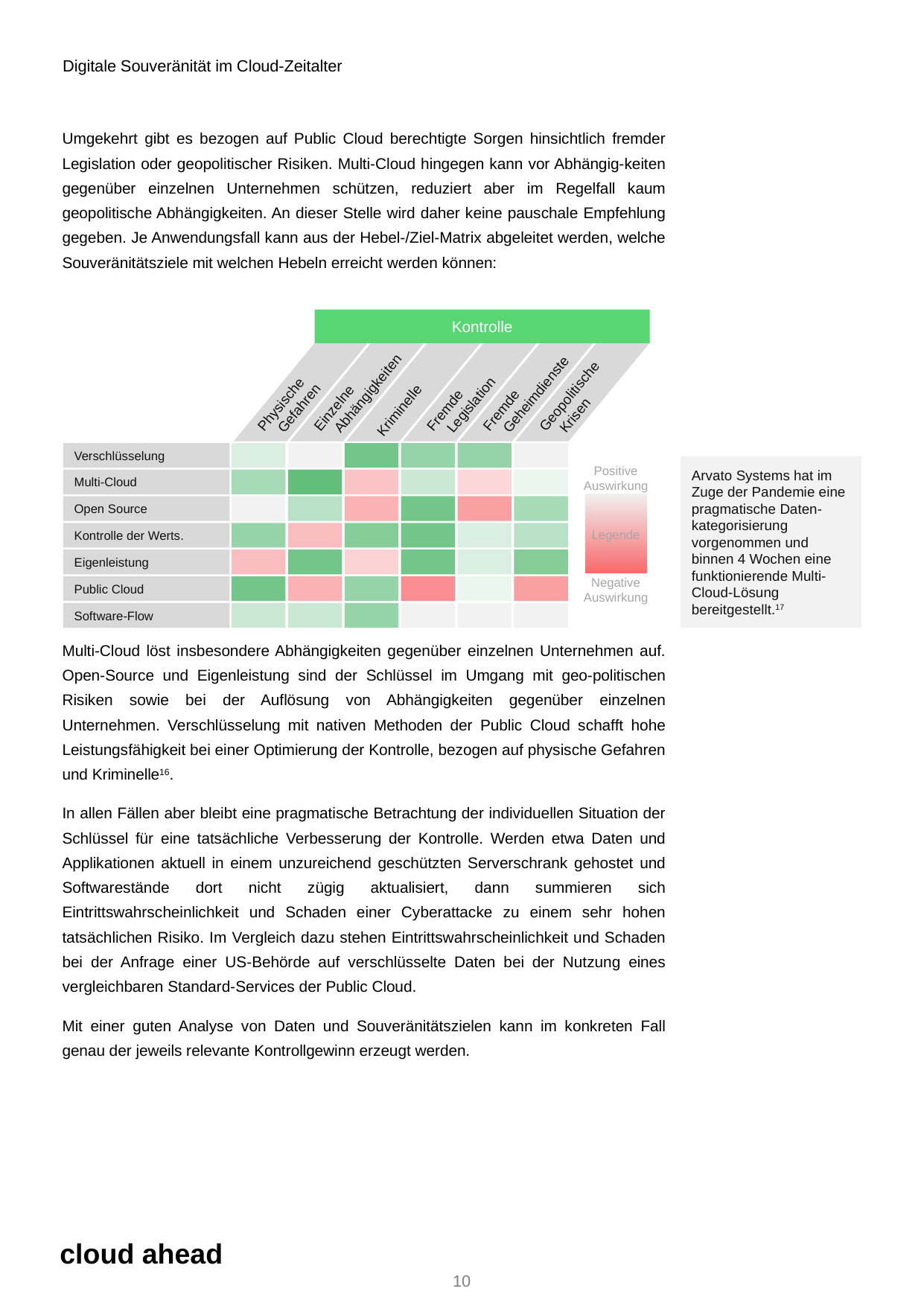

Umgekehrt gibt es bezogen auf Public Cloud berechtigte Sorgen hinsichtlich fremder Legislation oder geopolitischer Risiken. Multi-Cloud hingegen kann vor Abhängig-keiten gegenüber einzelnen Unternehmen schützen, reduziert aber im Regelfall kaum geopolitische Abhängigkeiten. An dieser Stelle wird daher keine pauschale Empfehlung gegeben. Je Anwendungsfall kann aus der Hebel-/Ziel-Matrix abgeleitet werden, welche Souveränitätsziele mit welchen Hebeln erreicht werden können:

Multi-Cloud löst insbesondere Abhängigkeiten gegenüber einzelnen Unternehmen auf. Open-Source und Eigenleistung sind der Schlüssel im Umgang mit geo-politischen Risiken sowie bei der Auflösung von Abhängigkeiten gegenüber einzelnen Unternehmen. Verschlüsselung mit nativen Methoden der Public Cloud schafft hohe Leistungsfähigkeit bei einer Optimierung der Kontrolle, bezogen auf physische Gefahren und Kriminelle16.
In allen Fällen aber bleibt eine pragmatische Betrachtung der individuellen Situation der Schlüssel für eine tatsächliche Verbesserung der Kontrolle. Werden etwa Daten und Applikationen aktuell in einem unzureichend geschützten Serverschrank gehostet und Softwarestände dort nicht zügig aktualisiert, dann summieren sich Eintrittswahrscheinlichkeit und Schaden einer Cyberattacke zu einem sehr hohen tatsächlichen Risiko. Im Vergleich dazu stehen Eintrittswahrscheinlichkeit und Schaden bei der Anfrage einer US-Behörde auf verschlüsselte Daten bei der Nutzung eines vergleichbaren Standard-Services der Public Cloud.
Mit einer guten Analyse von Daten und Souveränitätszielen kann im konkreten Fall genau der jeweils relevante Kontrollgewinn erzeugt werden.

Physische
Gefahren
Einzelne Abhängigkeiten
Kriminelle
Fremde
Legislation
Fremde Geheimdienste
Geopolitische
Krisen
Kontrolle

Verschlüsselung
Multi-Cloud
Open Source
Kontrolle der Werts.
Eigenleistung
Public Cloud
Software-Flow

Arvato Systems hat im Zuge der Pandemie eine pragmatische Daten-kategorisierung vorgenommen und binnen 4 Wochen eine funktionierende Multi-Cloud-Lösung bereitgestellt.17
Positive
Auswirkung

Legende
Negative
Auswirkung

10